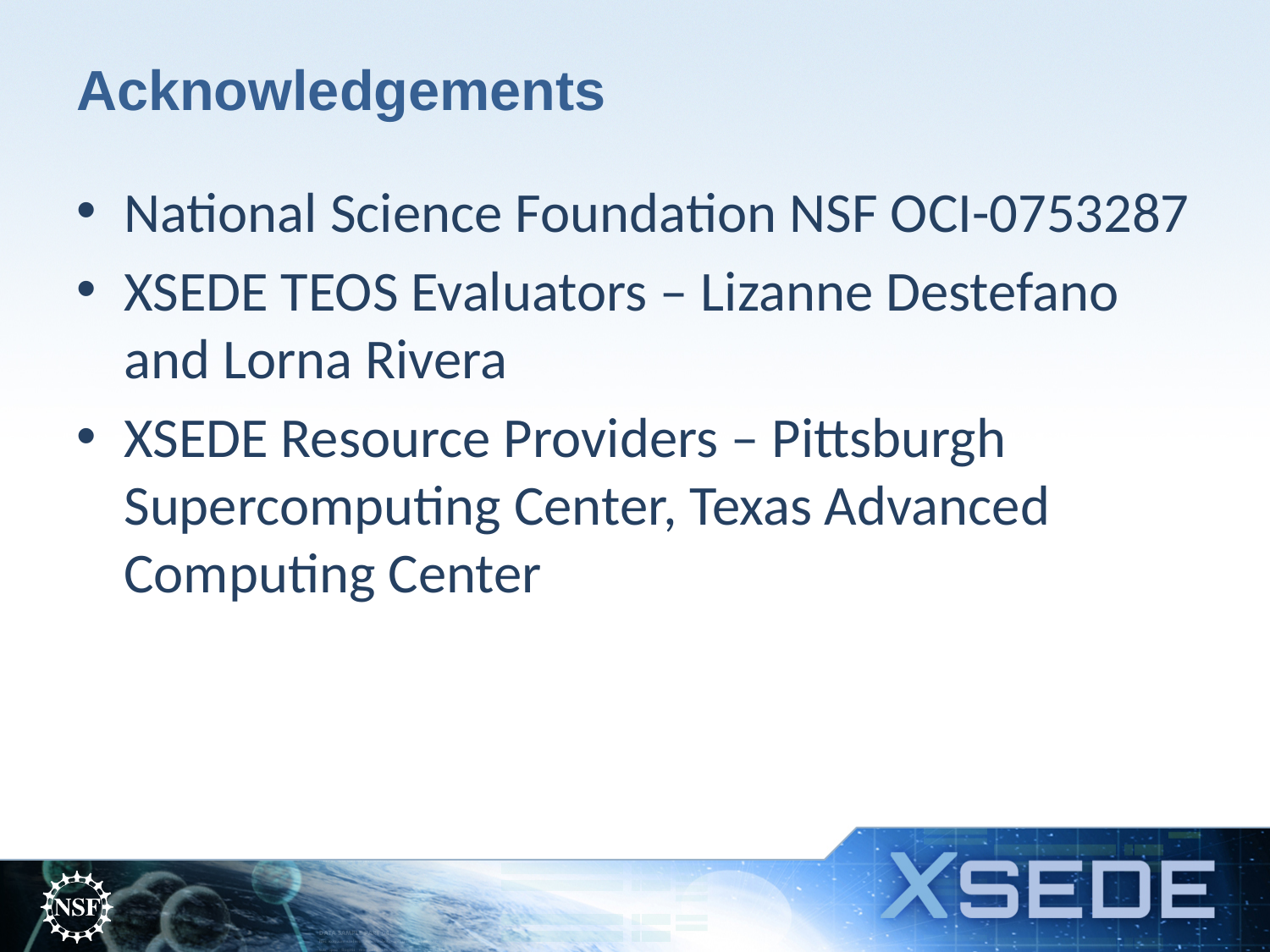

# Acknowledgements
National Science Foundation NSF OCI-0753287
XSEDE TEOS Evaluators – Lizanne Destefano and Lorna Rivera
XSEDE Resource Providers – Pittsburgh Supercomputing Center, Texas Advanced Computing Center